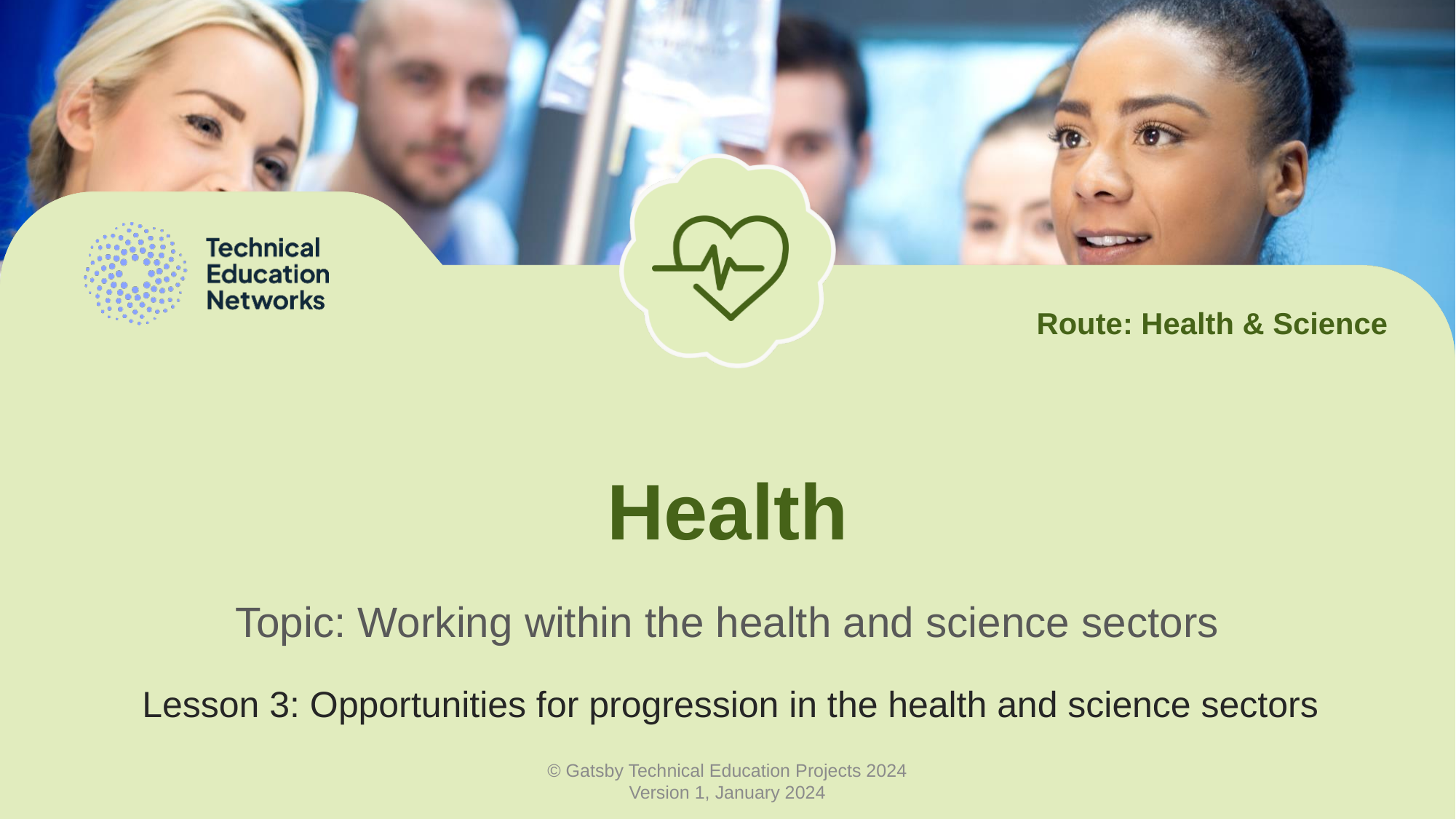

Route: Health & Science
# Health
Topic: Working within the health and science sectors
Lesson 3: Opportunities for progression in the health and science sectors